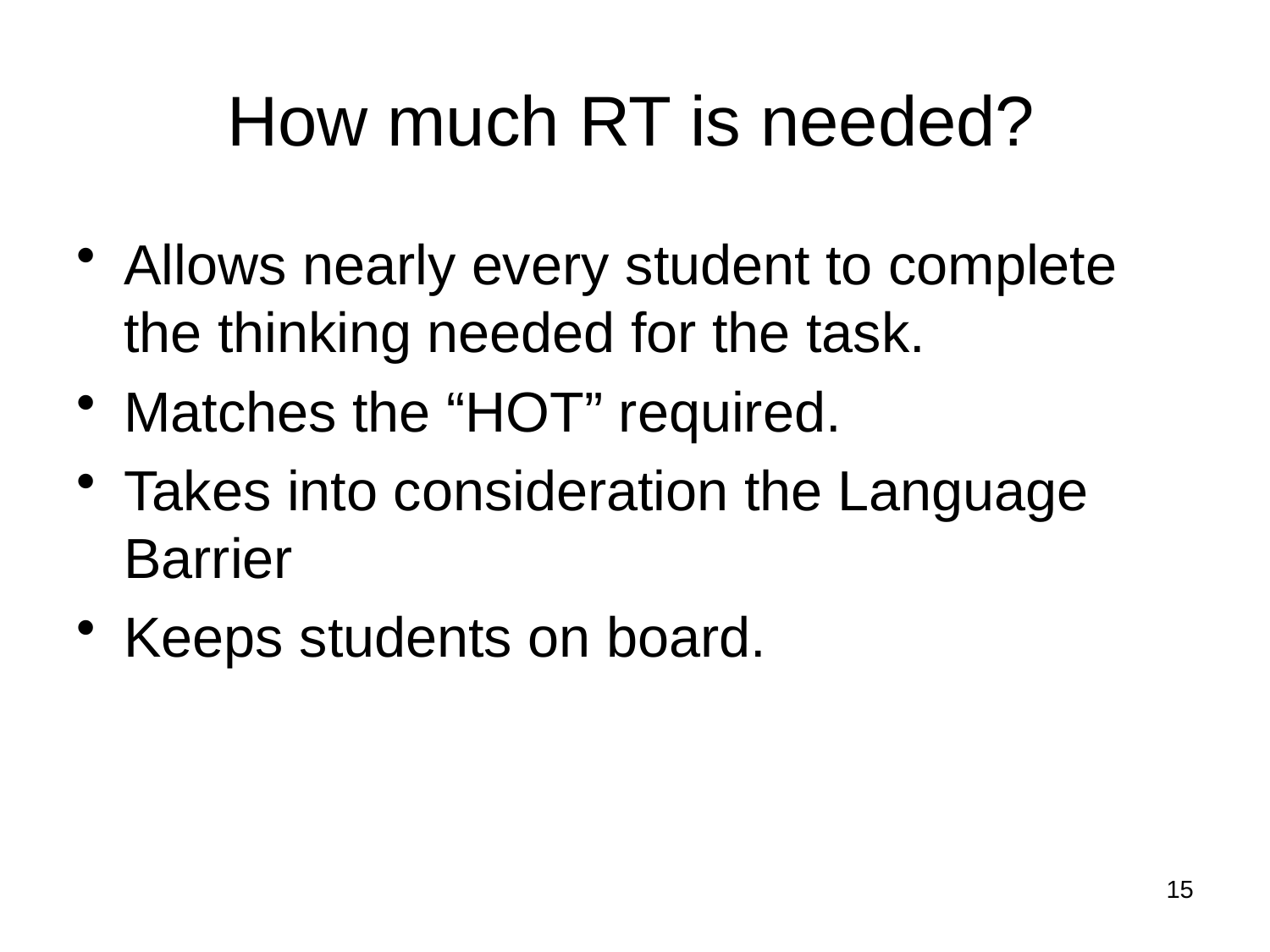

# How much RT is needed?
Allows nearly every student to complete the thinking needed for the task.
Matches the “HOT” required.
Takes into consideration the Language Barrier
Keeps students on board.
15